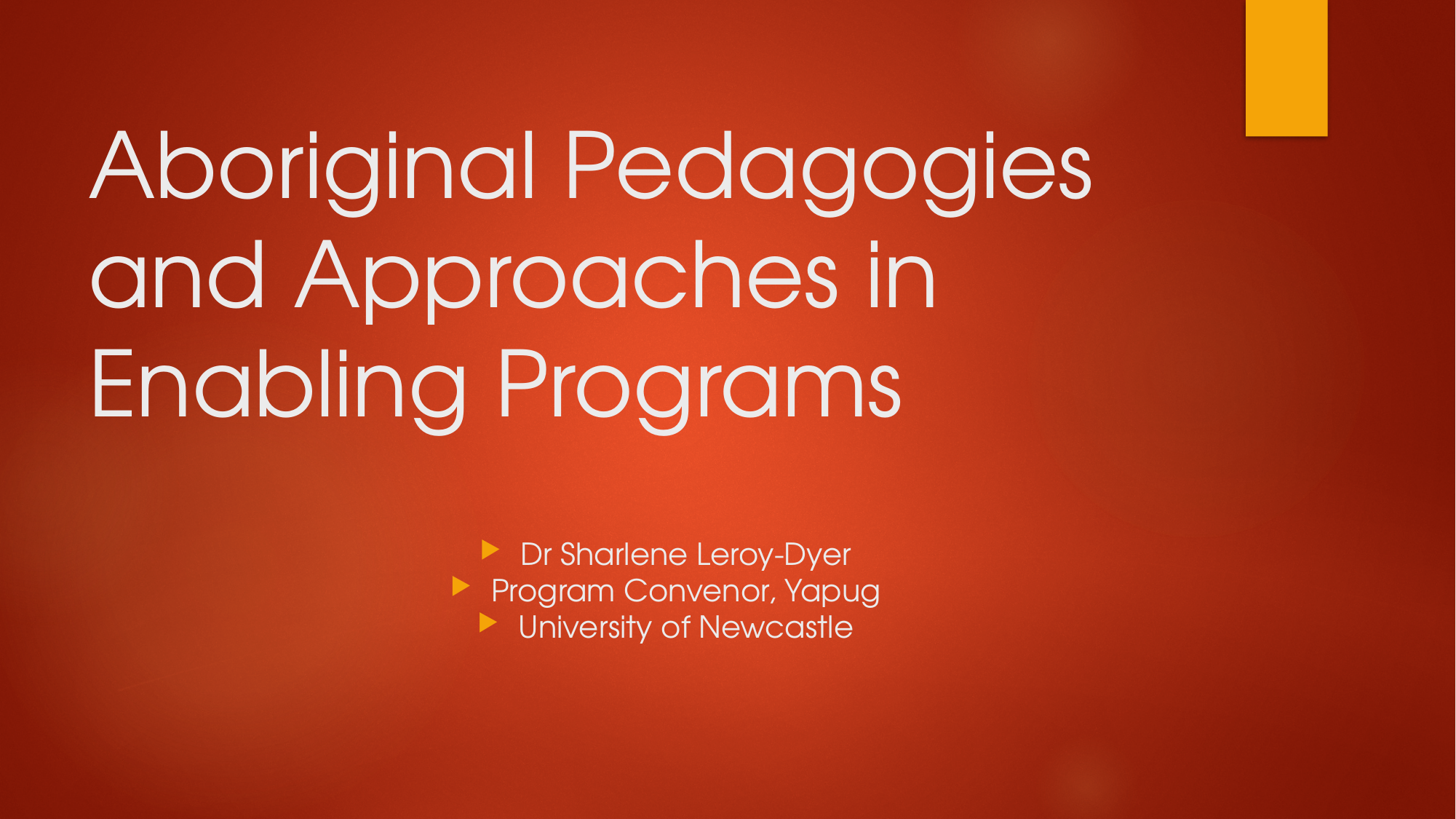

# Aboriginal Pedagogies and Approaches in Enabling Programs
Dr Sharlene Leroy-Dyer
Program Convenor, Yapug
University of Newcastle